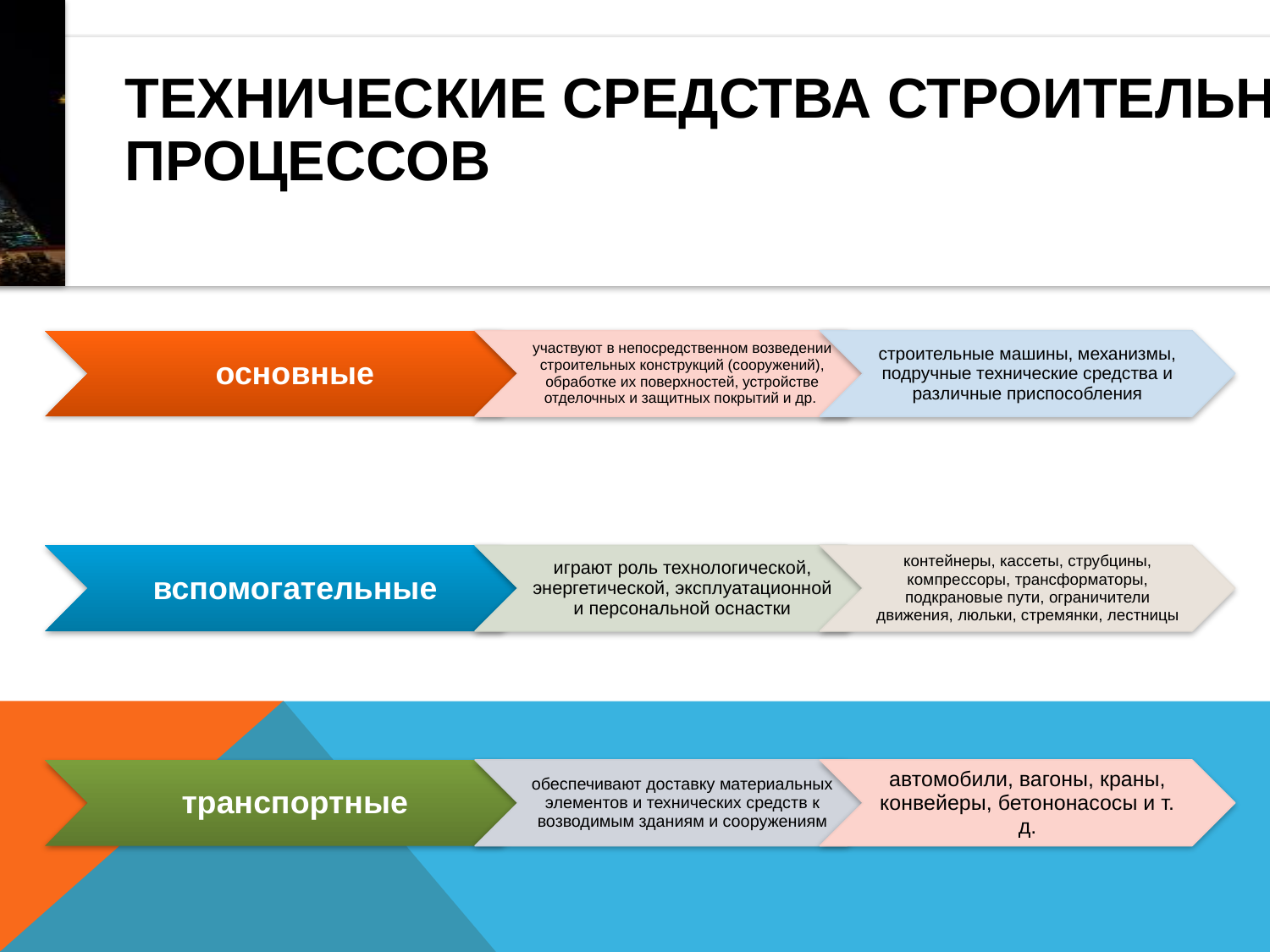

основные
участвуют в непосредственном возведении строительных конструкций (сооружений), обработке их поверхностей, устройстве отделочных и защитных покрытий и др.
вспомогательные
контейнеры, кассеты, струбцины, компрессоры, трансформаторы, подкрановые пути, ограничители движения, люльки, стремянки, лестницы
транспортные
обеспечивают доставку материальных элементов и технических средств к возводимым зданиям и сооружениям
автомобили, вагоны, краны, конвейеры, бетононасосы и т. д.
строительные машины, механизмы, подручные технические средства и различные приспособления
играют роль технологической, энергетической, эксплуатационной и персональной оснастки